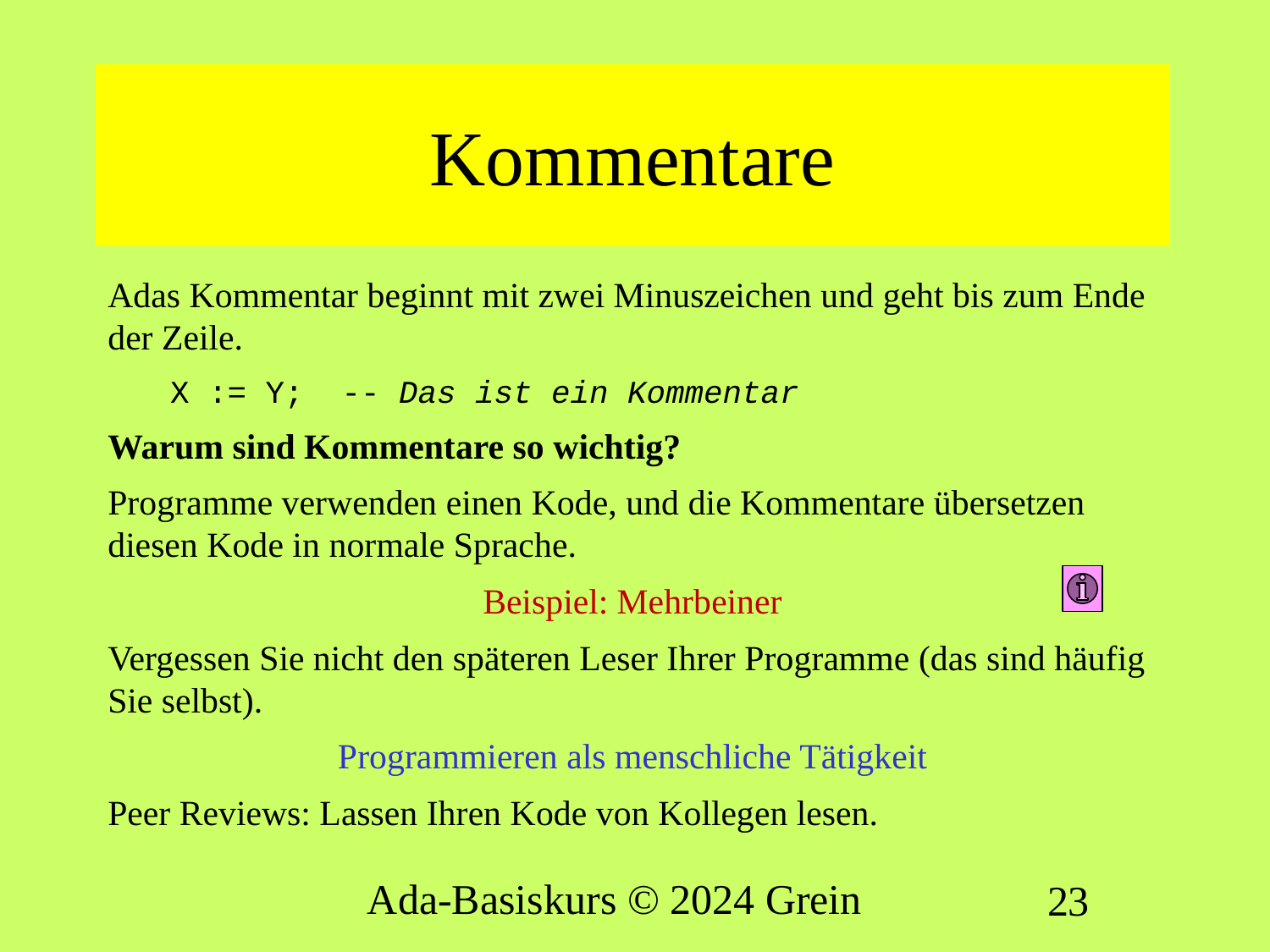

# Kommentare
Adas Kommentar beginnt mit zwei Minuszeichen und geht bis zum Ende der Zeile.
X := Y;  -- Das ist ein Kommentar
Warum sind Kommentare so wichtig?
Programme verwenden einen Kode, und die Kommentare übersetzen diesen Kode in normale Sprache.
Beispiel: Mehrbeiner
Vergessen Sie nicht den späteren Leser Ihrer Programme (das sind häufig Sie selbst).
Programmieren als menschliche Tätigkeit
Peer Reviews: Lassen Ihren Kode von Kollegen lesen.

Ada-Basiskurs © 2024 Grein
23